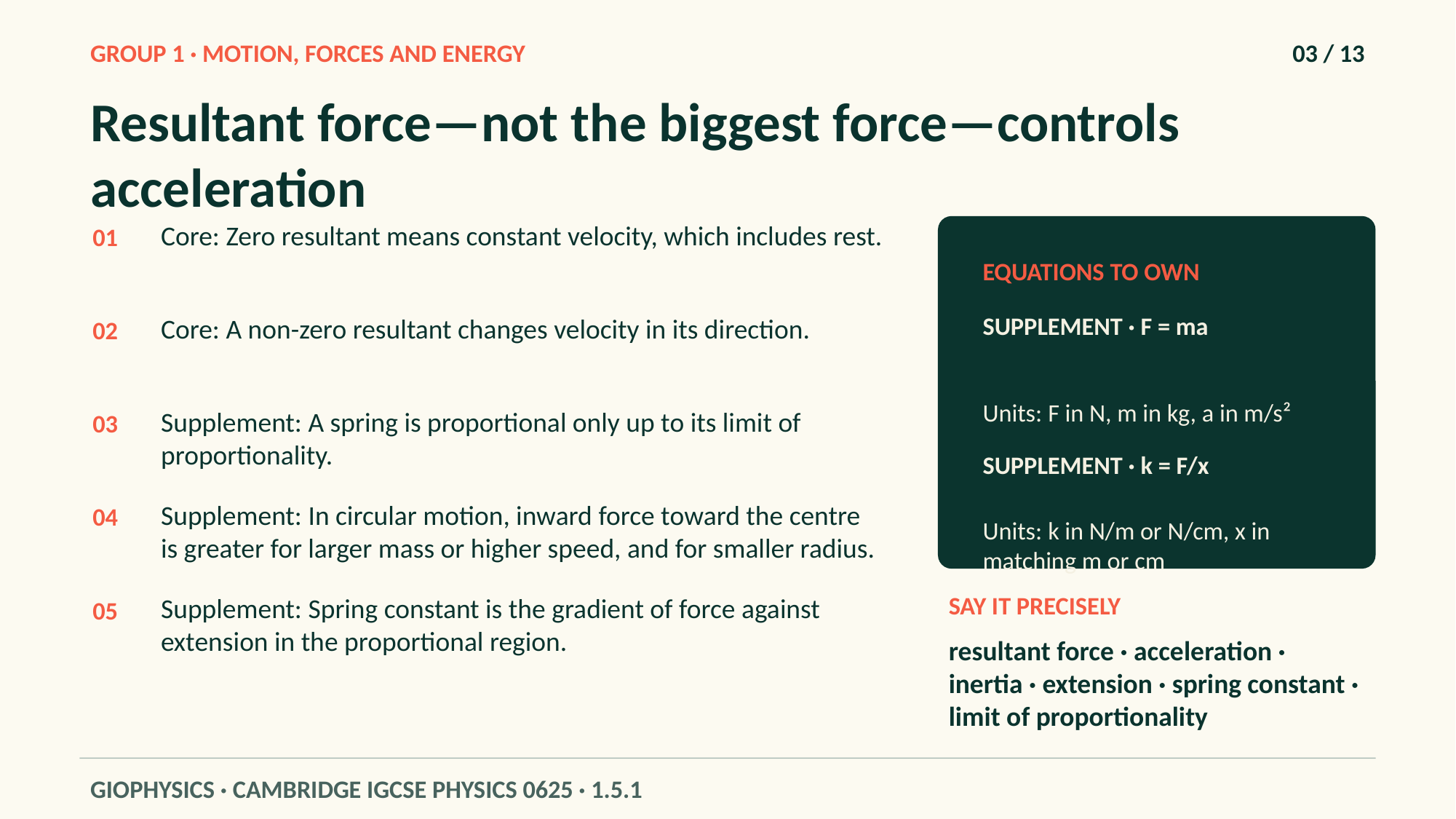

GROUP 1 · MOTION, FORCES AND ENERGY
03 / 13
Resultant force—not the biggest force—controls acceleration
Core: Zero resultant means constant velocity, which includes rest.
01

EQUATIONS TO OWN
SUPPLEMENT · F = ma
Core: A non-zero resultant changes velocity in its direction.
02
Units: F in N, m in kg, a in m/s²
Supplement: A spring is proportional only up to its limit of proportionality.
03
SUPPLEMENT · k = F/x
Supplement: In circular motion, inward force toward the centre is greater for larger mass or higher speed, and for smaller radius.
04
Units: k in N/m or N/cm, x in matching m or cm
SAY IT PRECISELY
Supplement: Spring constant is the gradient of force against extension in the proportional region.
05
resultant force · acceleration · inertia · extension · spring constant · limit of proportionality

GIOPHYSICS · CAMBRIDGE IGCSE PHYSICS 0625 · 1.5.1